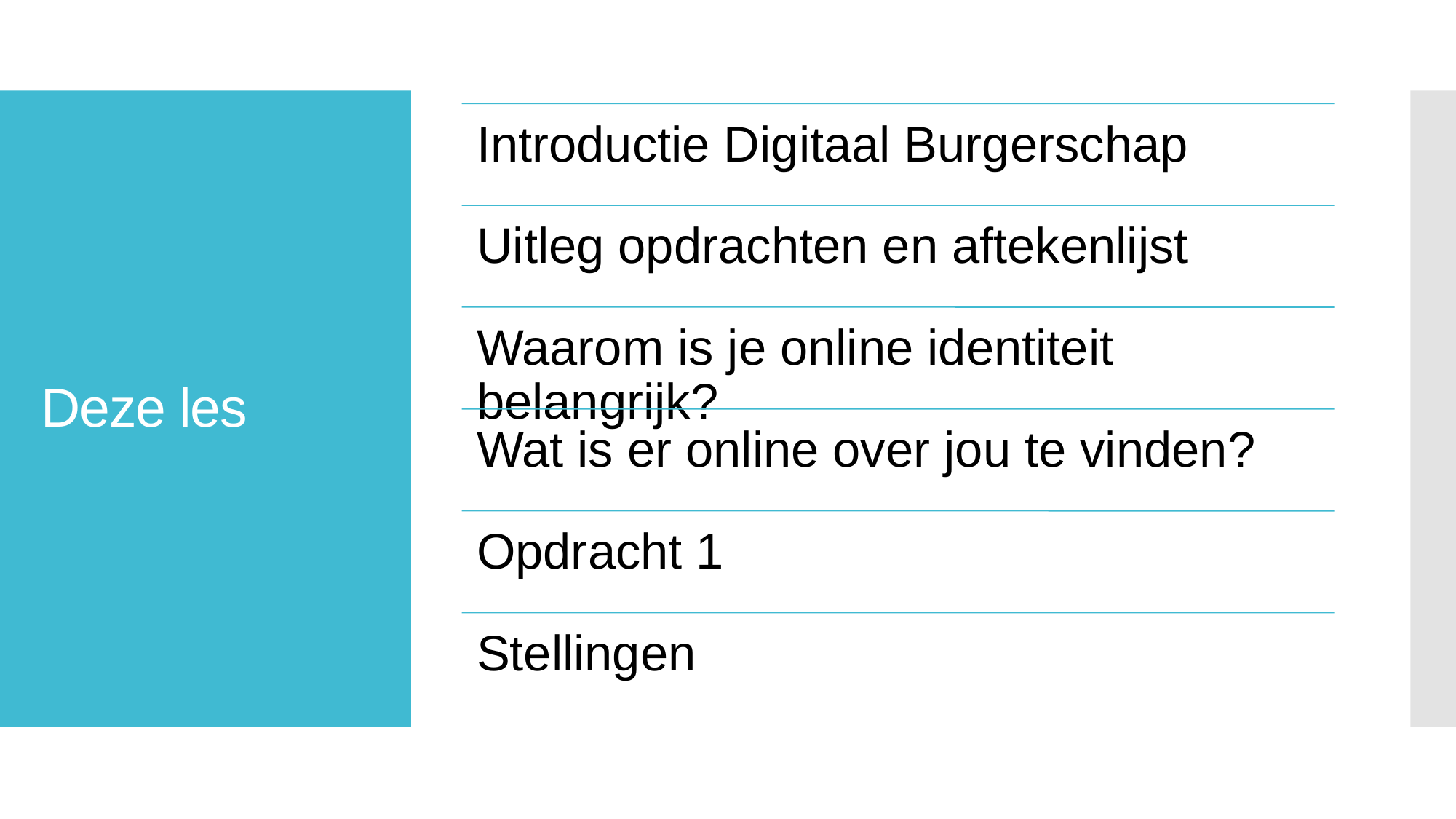

Introductie Digitaal Burgerschap
Uitleg opdrachten en aftekenlijst
Waarom is je online identiteit belangrijk?
Wat is er online over jou te vinden?
Opdracht 1
Stellingen
# Deze les